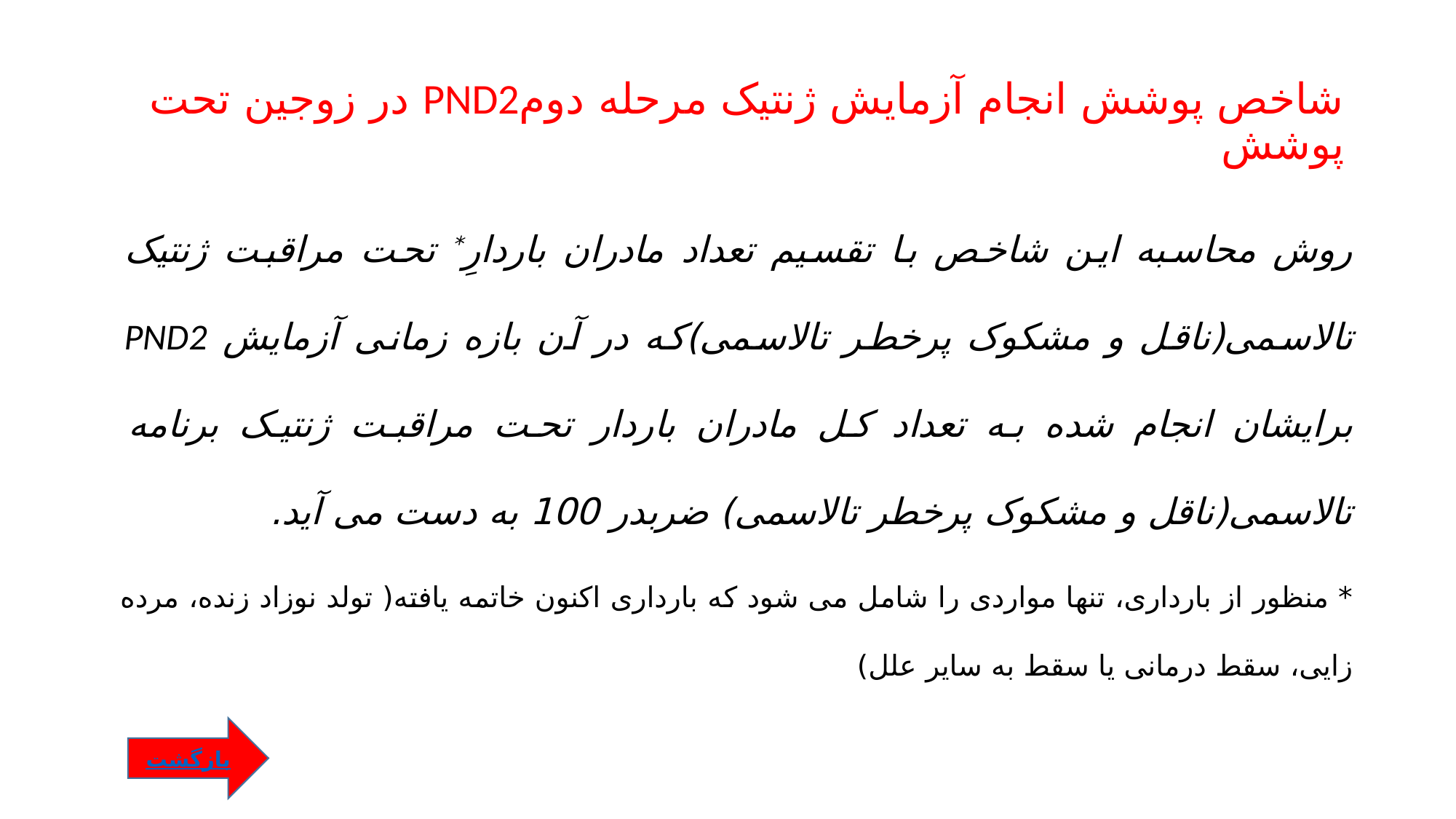

# شاخص پوشش انجام آزمایش ژنتیک مرحله دومPND2 در زوجین تحت پوشش
روش محاسبه این شاخص با تقسیم تعداد مادران باردارِ* تحت مراقبت ژنتیک تالاسمی(ناقل و مشکوک پرخطر تالاسمی)که در آن بازه زمانی آزمایش PND2 برایشان انجام شده به تعداد کل مادران باردار تحت مراقبت ژنتیک برنامه تالاسمی(ناقل و مشکوک پرخطر تالاسمی) ضربدر 100 به دست می آید.
* منظور از بارداری، تنها مواردی را شامل می شود که بارداری اکنون خاتمه یافته( تولد نوزاد زنده، مرده زایی، سقط درمانی یا سقط به سایر علل)

بازگشت